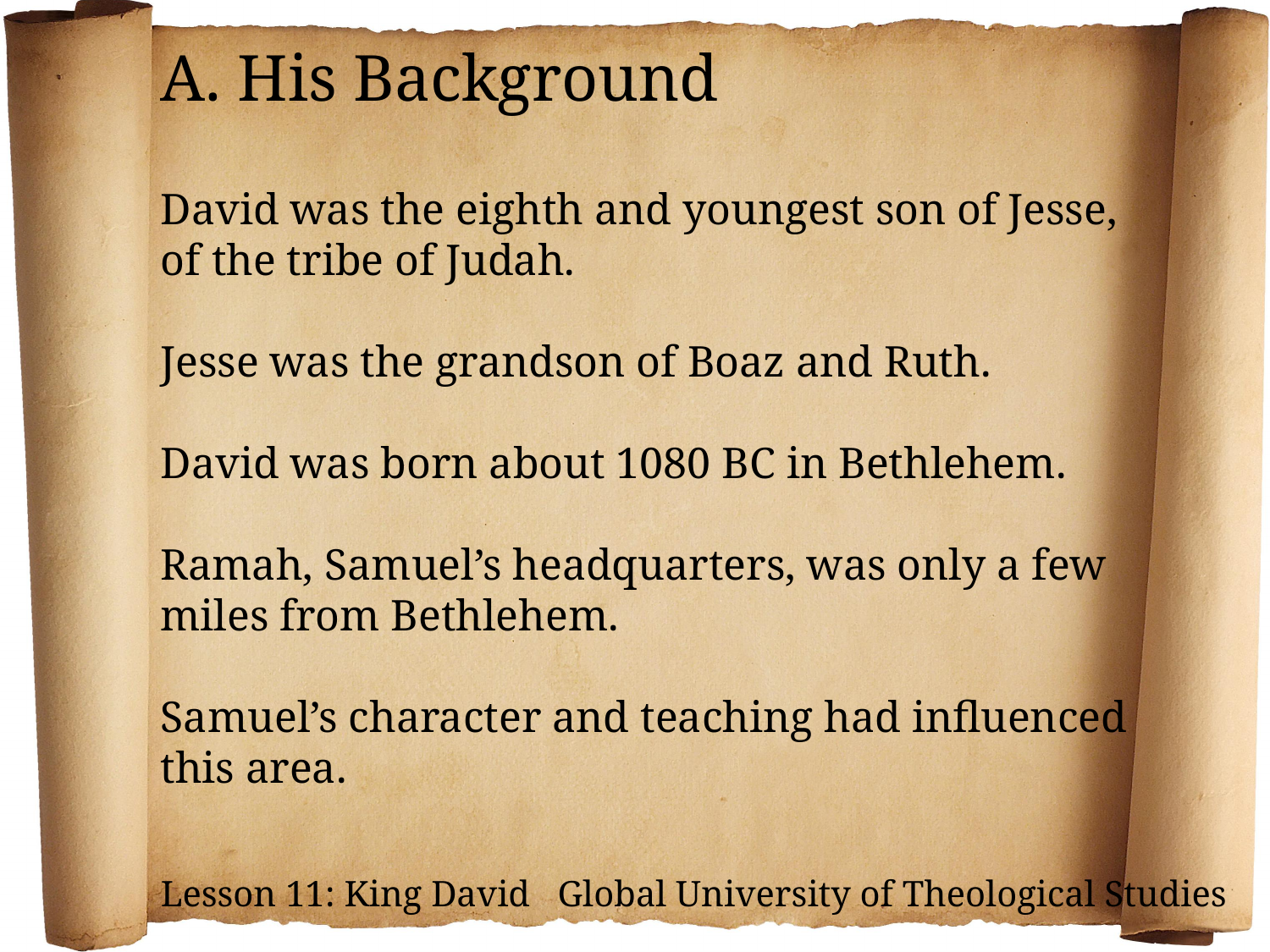

A. His Background
David was the eighth and youngest son of Jesse, of the tribe of Judah.

Jesse was the grandson of Boaz and Ruth.

David was born about 1080 BC in Bethlehem.

Ramah, Samuel’s headquarters, was only a few miles from Bethlehem.

Samuel’s character and teaching had influenced this area.
Lesson 11: King David   Global University of Theological Studies